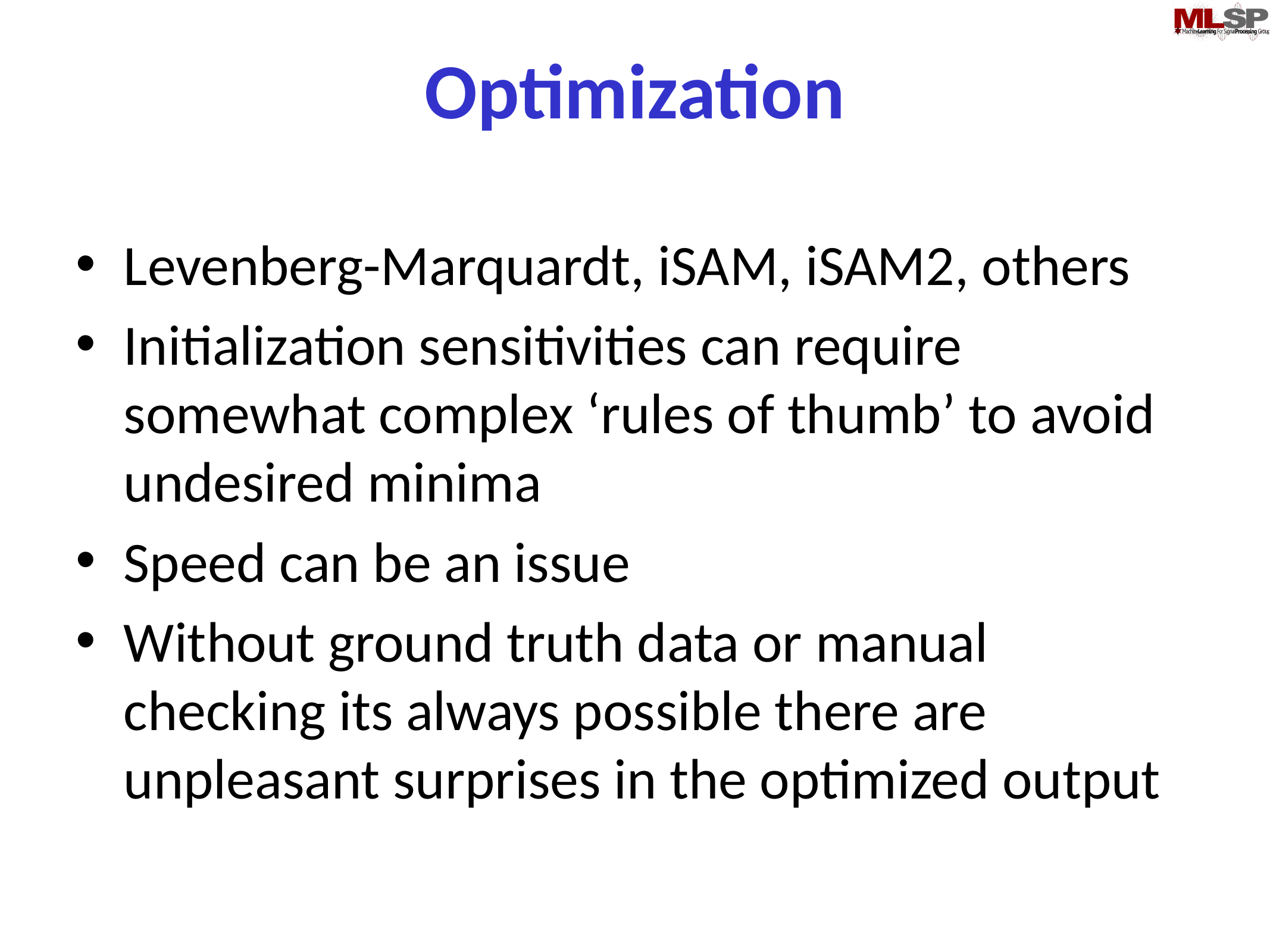

# Optimization
Levenberg-Marquardt, iSAM, iSAM2, others
Initialization sensitivities can require somewhat complex ‘rules of thumb’ to avoid undesired minima
Speed can be an issue
Without ground truth data or manual checking its always possible there are unpleasant surprises in the optimized output